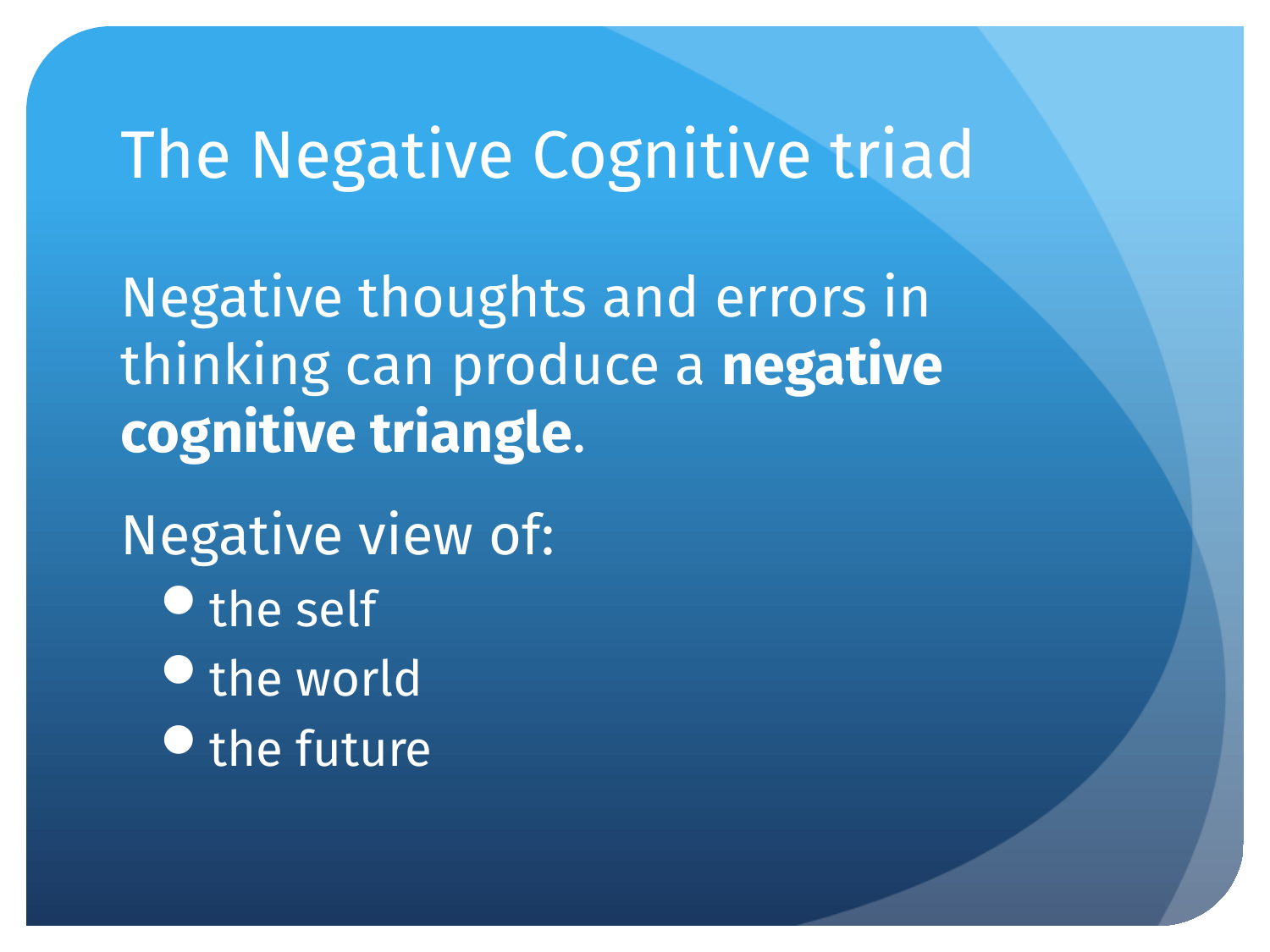

# The Negative Cognitive triad
Negative thoughts and errors in thinking can produce a negative cognitive triangle.
Negative view of:
the self
the world
the future